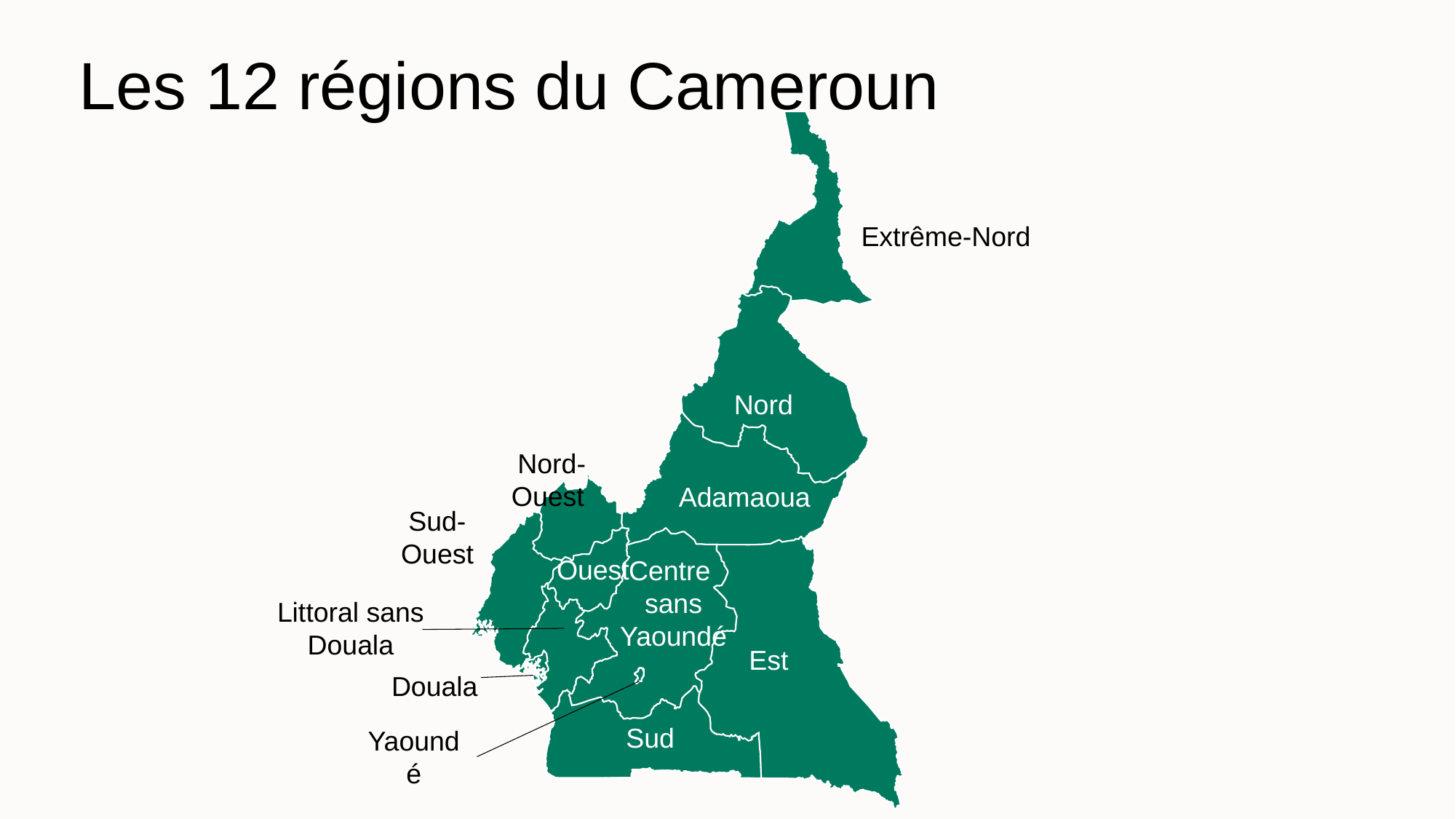

# Les 12 régions du Cameroun

Extrême-Nord
Nord
Nord-Ouest
Adamaoua
Sud-Ouest
Ouest
Centre
sans Yaoundé
Littoral sans Douala
Est
Douala
Sud
Yaoundé